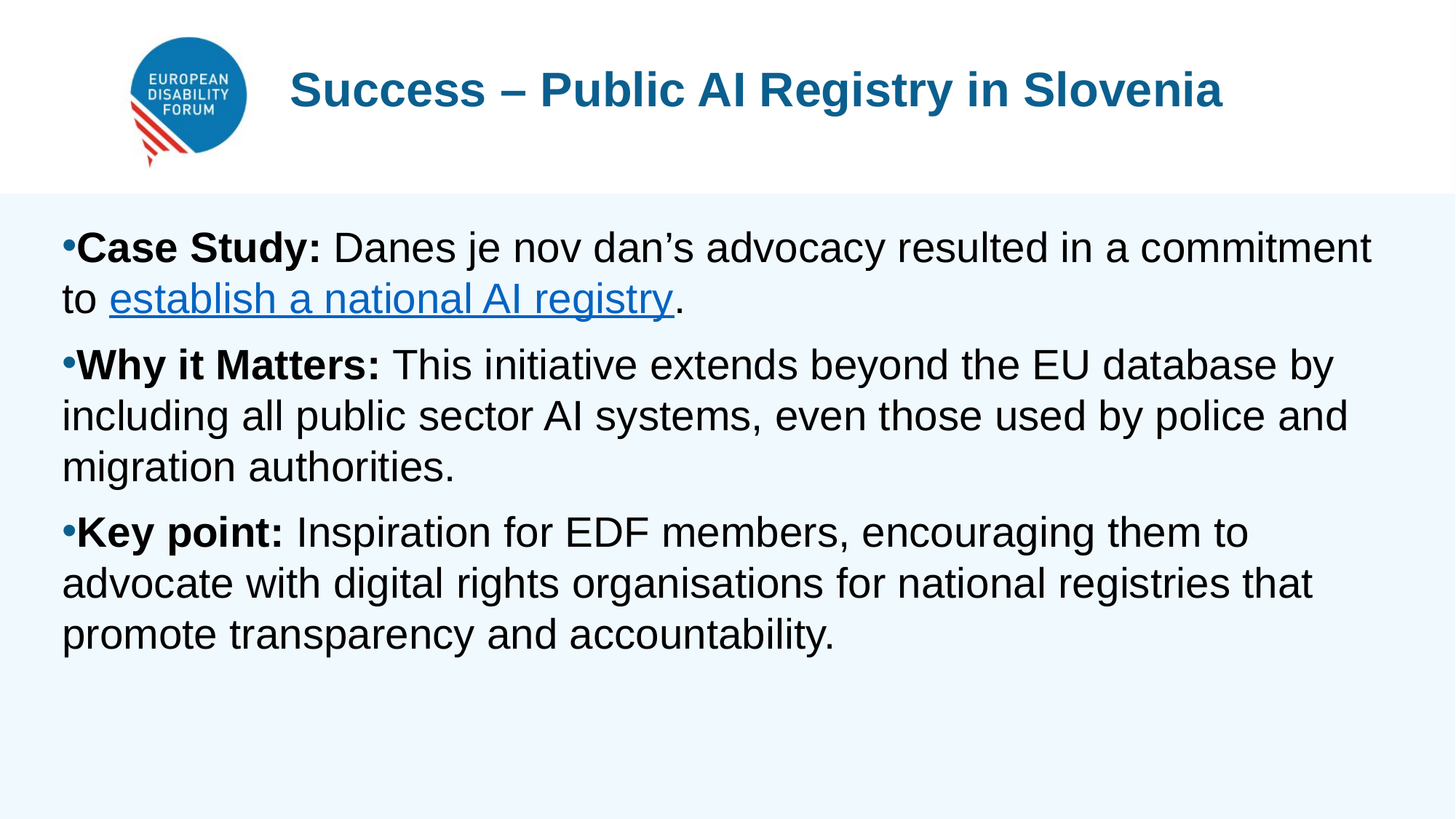

Success – Public AI Registry in Slovenia
Case Study: Danes je nov dan’s advocacy resulted in a commitment to establish a national AI registry.
Why it Matters: This initiative extends beyond the EU database by including all public sector AI systems, even those used by police and migration authorities.
Key point: Inspiration for EDF members, encouraging them to advocate with digital rights organisations for national registries that promote transparency and accountability.